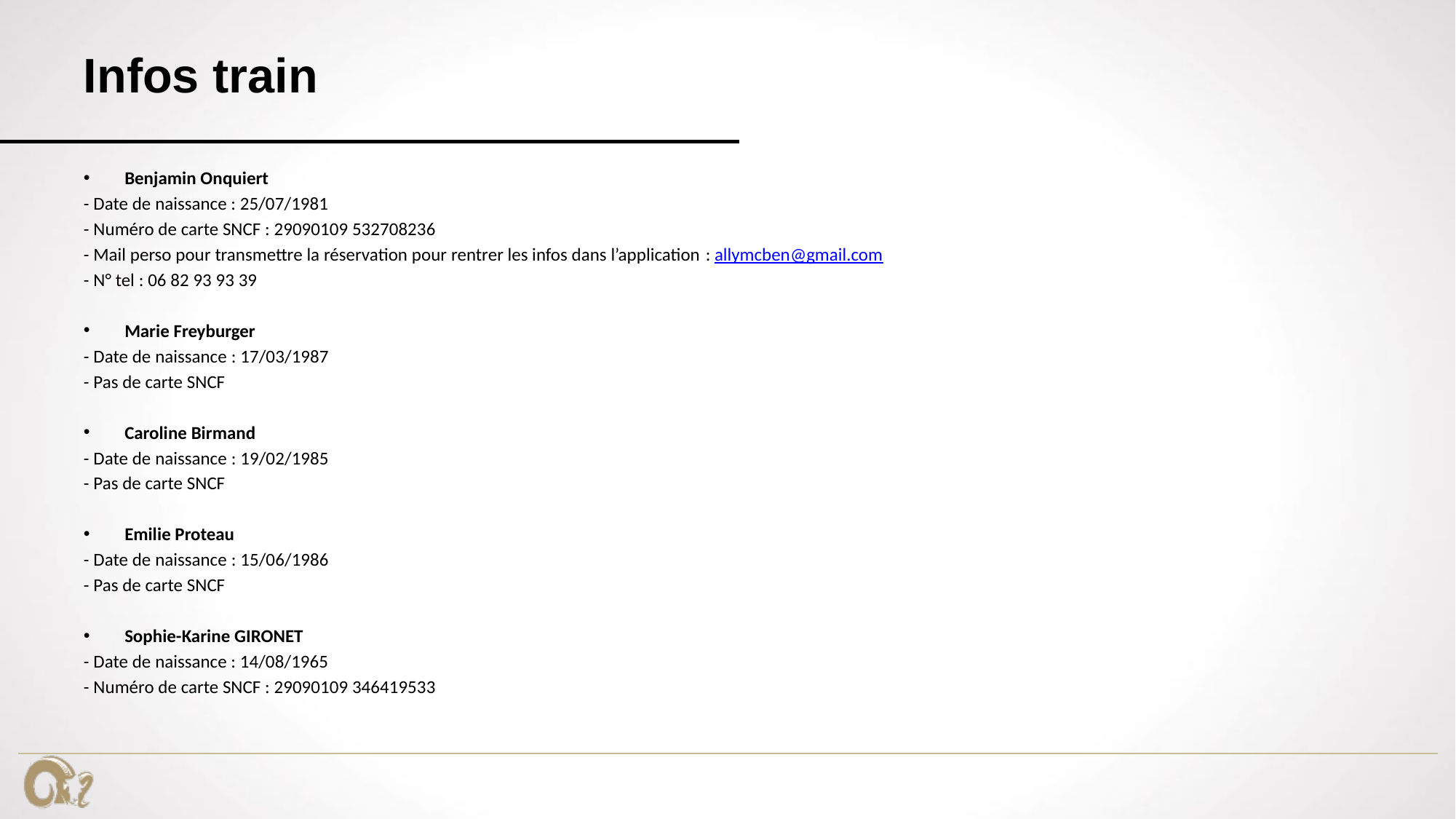

# Infos train
Benjamin Onquiert
- Date de naissance : 25/07/1981
- Numéro de carte SNCF : 29090109 532708236
- Mail perso pour transmettre la réservation pour rentrer les infos dans l’application : allymcben@gmail.com
- N° tel : 06 82 93 93 39

Marie Freyburger
- Date de naissance : 17/03/1987
- Pas de carte SNCF

Caroline Birmand
- Date de naissance : 19/02/1985
- Pas de carte SNCF

Emilie Proteau
- Date de naissance : 15/06/1986
- Pas de carte SNCF

Sophie-Karine GIRONET
- Date de naissance : 14/08/1965
- Numéro de carte SNCF : 29090109 346419533